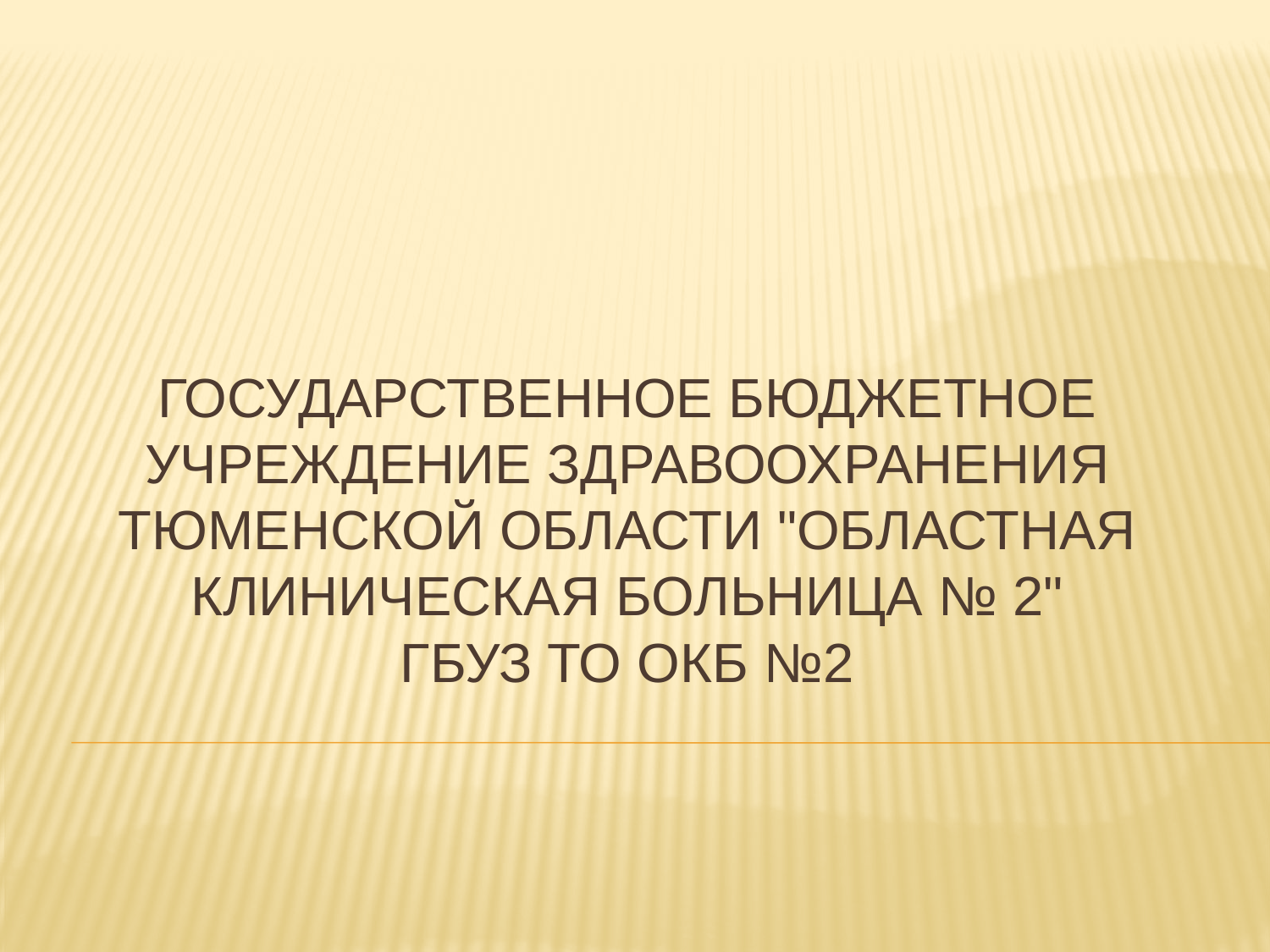

# Государственное бюджетное учреждение здравоохранения Тюменской области "Областная клиническая больница № 2" ГБУЗ ТО ОКБ №2